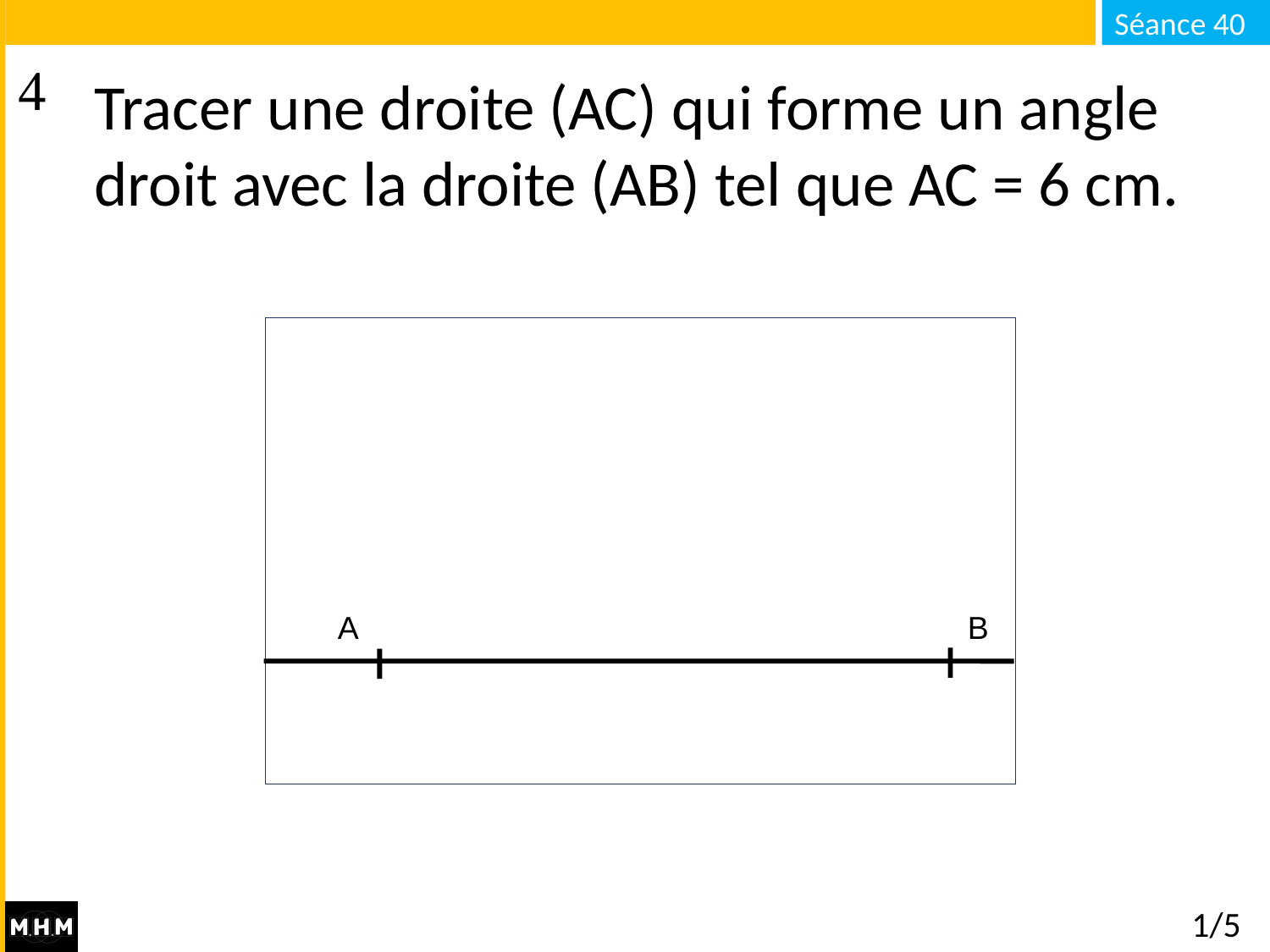

Tracer une droite (AC) qui forme un angle droit avec la droite (AB) tel que AC = 6 cm.

B
A

# 1/5